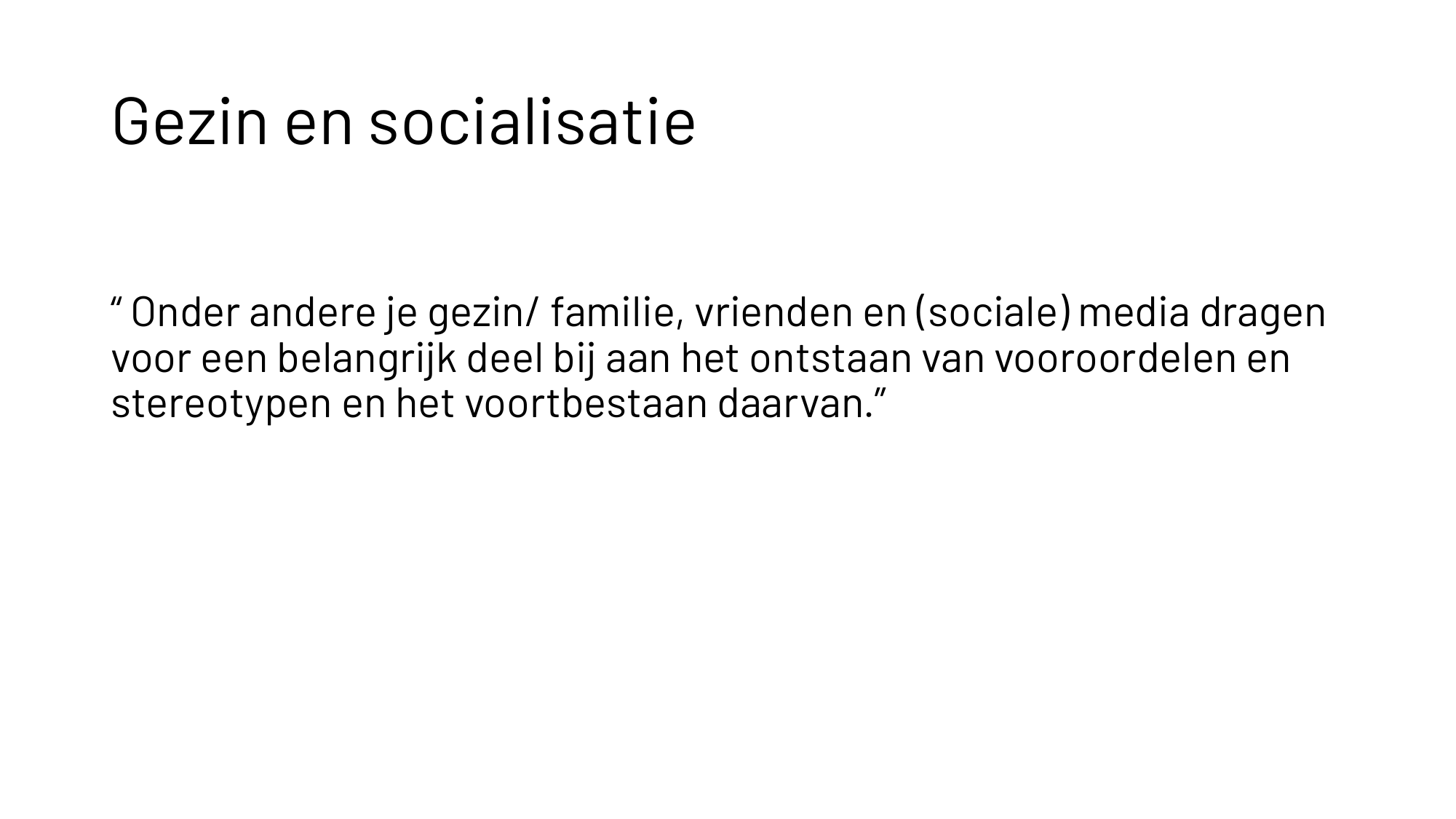

# Gezin en socialisatie

“ Onder andere je gezin/ familie, vrienden en (sociale) media dragen voor een belangrijk deel bij aan het ontstaan van vooroordelen en stereotypen en het voortbestaan daarvan.”